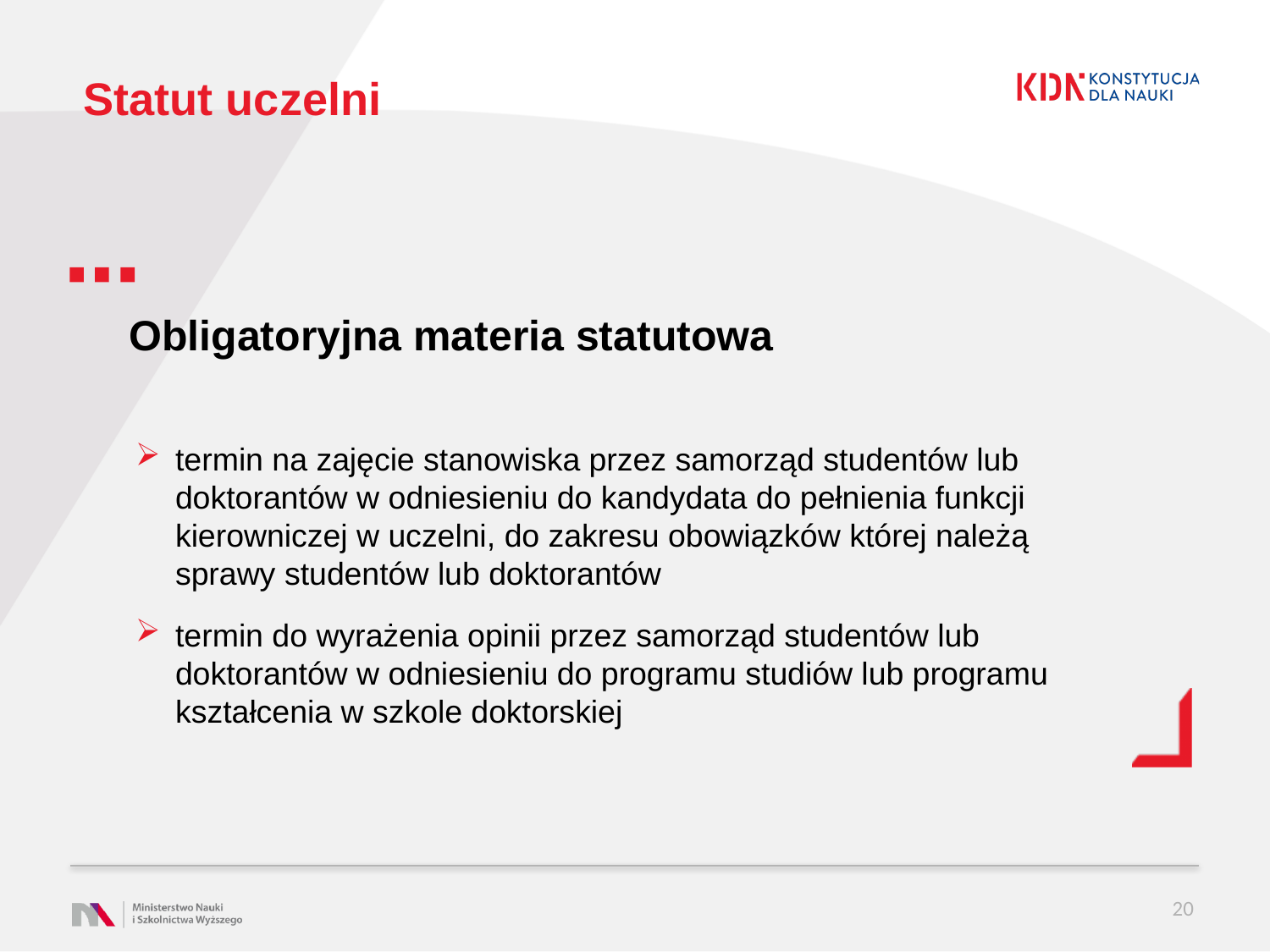

# Statut uczelni
Obligatoryjna materia statutowa

termin na zajęcie stanowiska przez samorząd studentów lub doktorantów w odniesieniu do kandydata do pełnienia funkcji kierowniczej w uczelni, do zakresu obowiązków której należą sprawy studentów lub doktorantów
termin do wyrażenia opinii przez samorząd studentów lub doktorantów w odniesieniu do programu studiów lub programu kształcenia w szkole doktorskiej

20